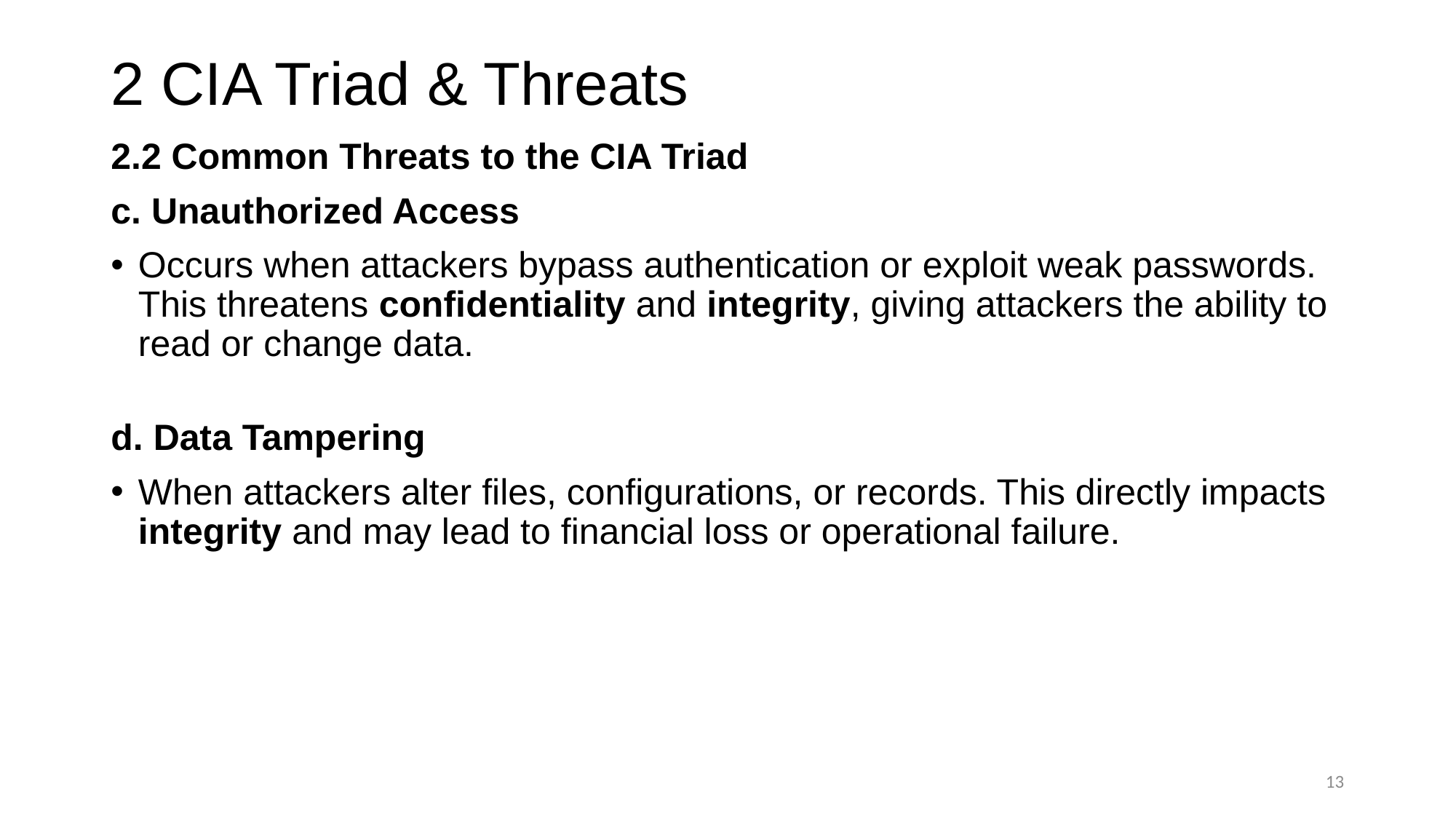

# 2 CIA Triad & Threats
2.2 Common Threats to the CIA Triad
c. Unauthorized Access
Occurs when attackers bypass authentication or exploit weak passwords.
This threatens confidentiality and integrity, giving attackers the ability to read or change data.
d. Data Tampering
When attackers alter files, configurations, or records. This directly impacts integrity and may lead to financial loss or operational failure.

13